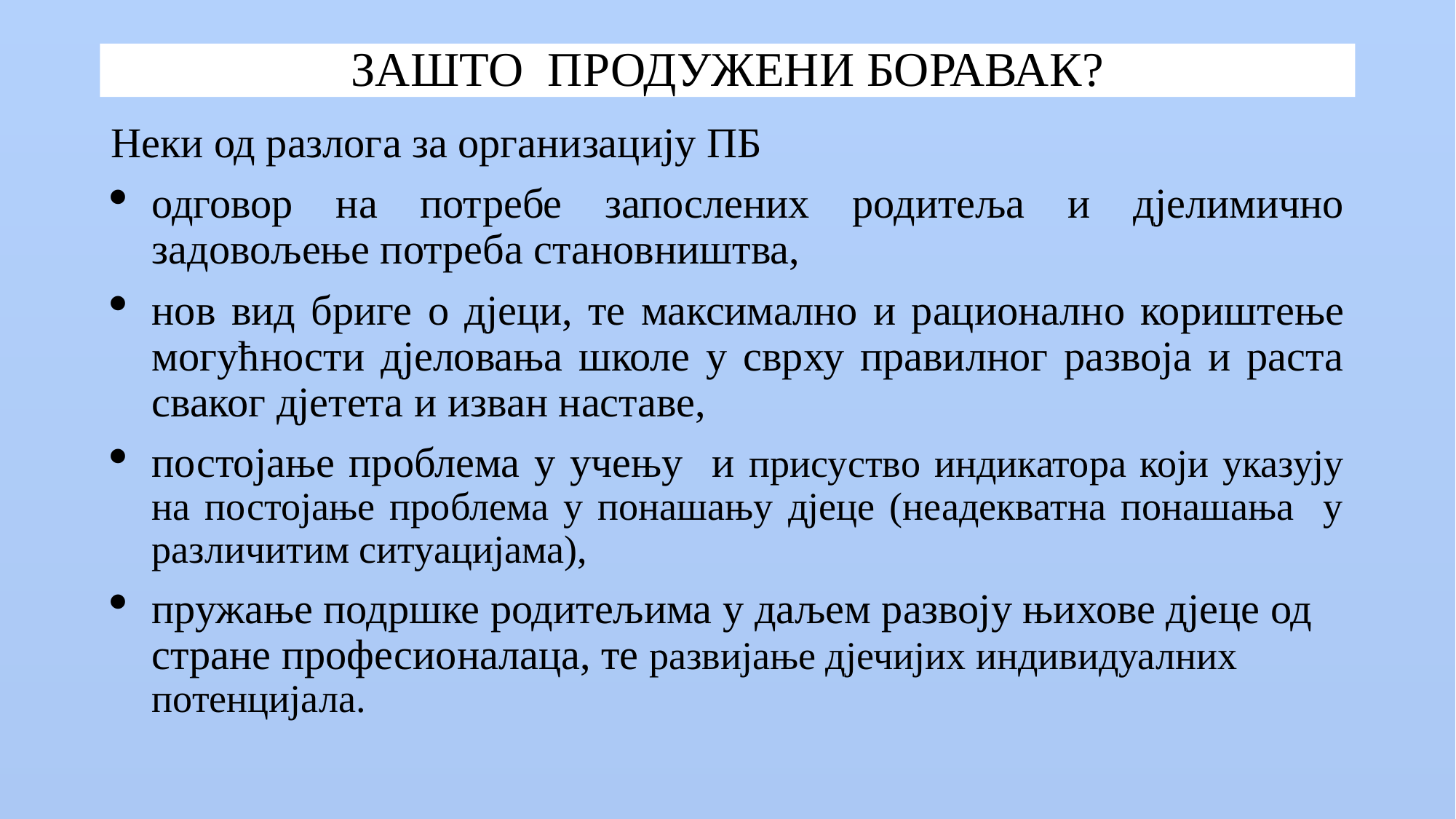

# ЗАШТО  ПРОДУЖЕНИ БОРАВАК?
Неки од разлога за организацију ПБ
одговор на потребе запослених родитеља и дјелимично задовољење потреба становништва,
нов вид бриге о дјеци, те максимално и рационално кориштeње могућности дјеловања школе у сврху правилног развоја и раста сваког дјетета и изван наставе,
постојање проблема у учењу  и присуство индикатора који указују на постојање проблема у понашању дјеце (неадекватна понашања  у различитим ситуацијама),
пружање подршке родитељима у даљем развоју њихове дјеце од стране професионалаца, те развијање дјечијих индивидуалних потенцијала.